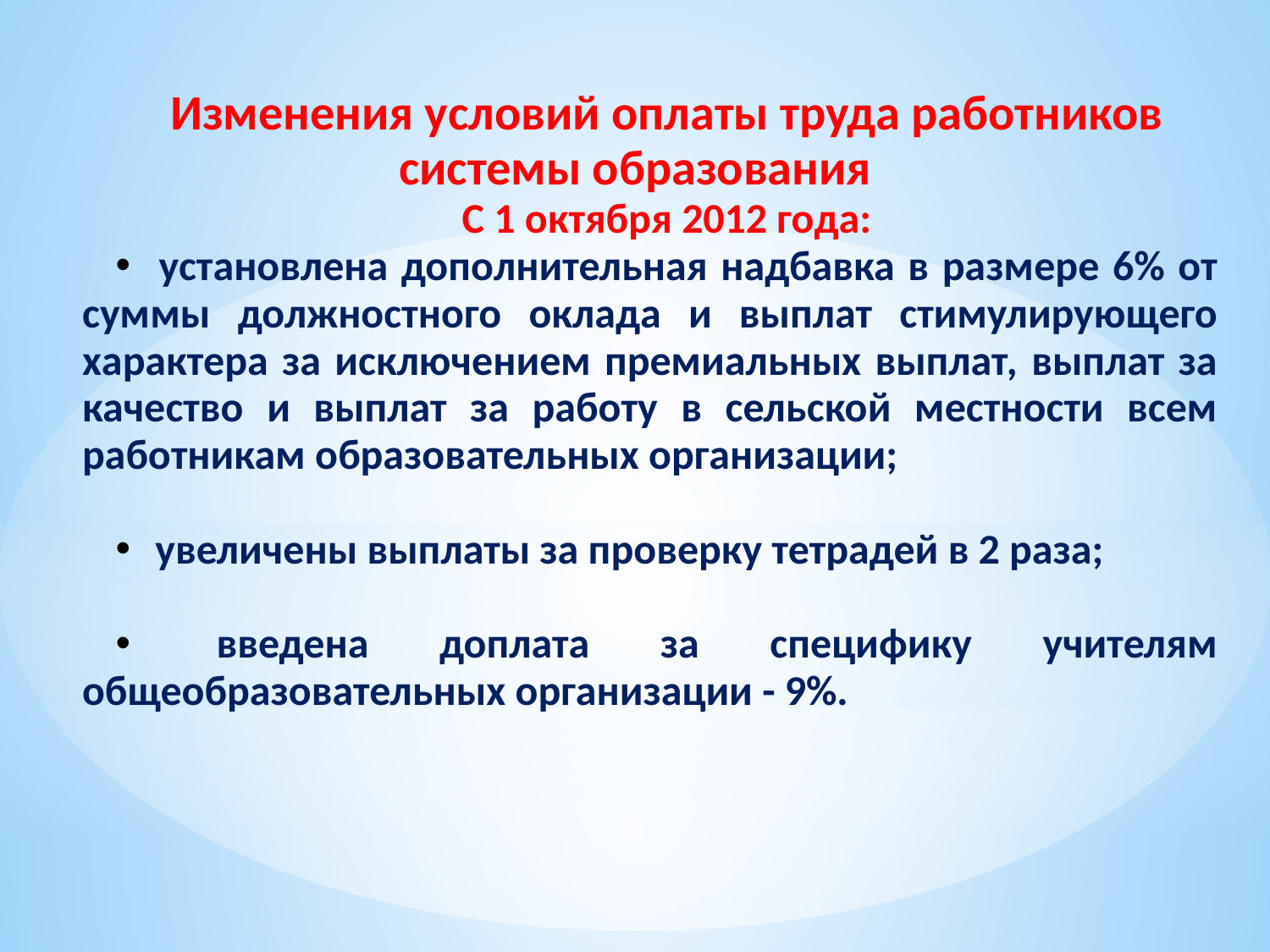

Изменения условий оплаты труда работников системы образования
С 1 октября 2012 года:
 установлена дополнительная надбавка в размере 6% от суммы должностного оклада и выплат стимулирующего характера за исключением премиальных выплат, выплат за качество и выплат за работу в сельской местности всем работникам образовательных организации;

 увеличены выплаты за проверку тетрадей в 2 раза;

 введена доплата за специфику учителям общеобразовательных организации - 9%.